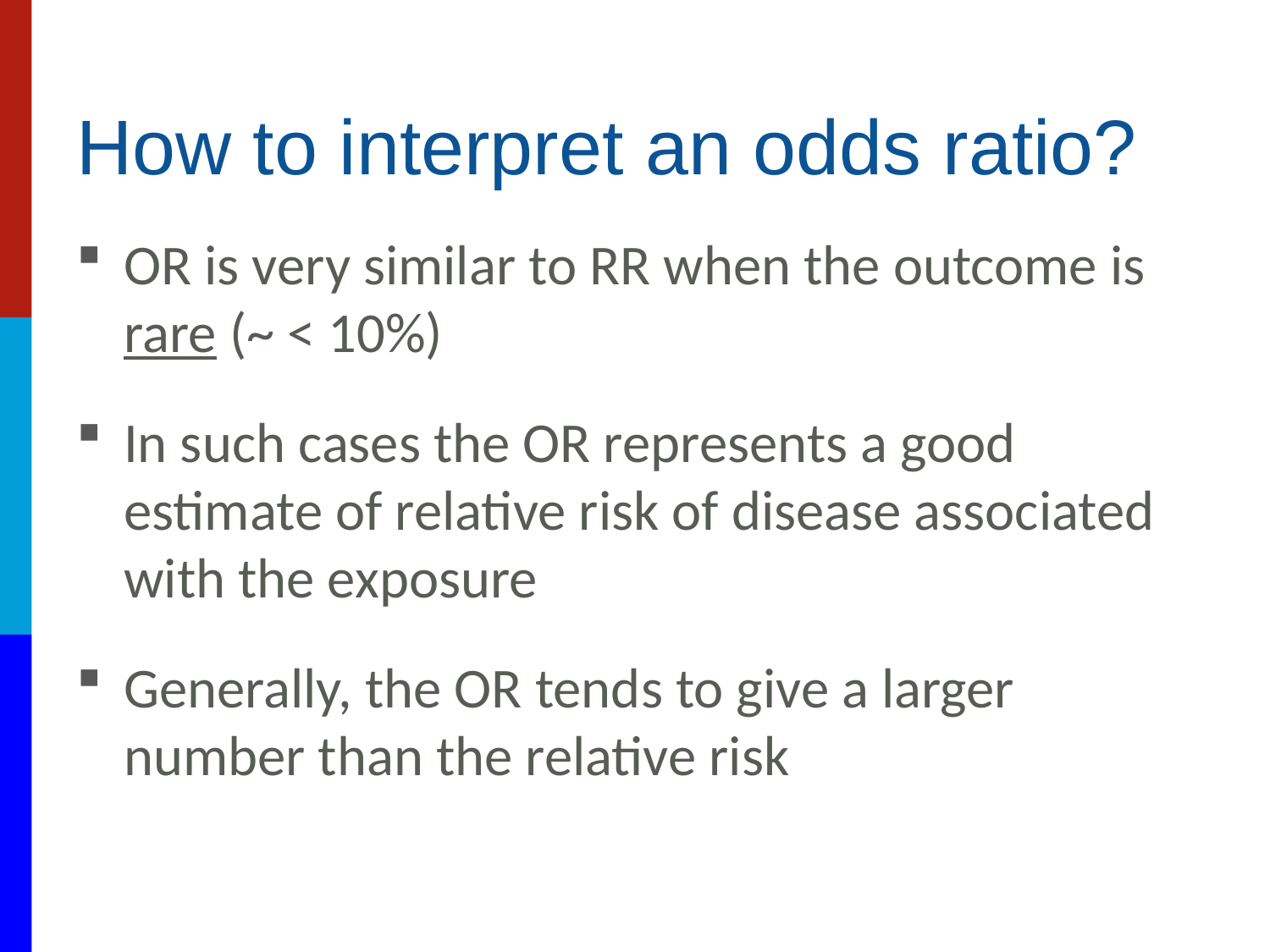

# How to interpret an odds ratio?
OR is very similar to RR when the outcome is rare (~ < 10%)

In such cases the OR represents a good estimate of relative risk of disease associated with the exposure

Generally, the OR tends to give a larger number than the relative risk